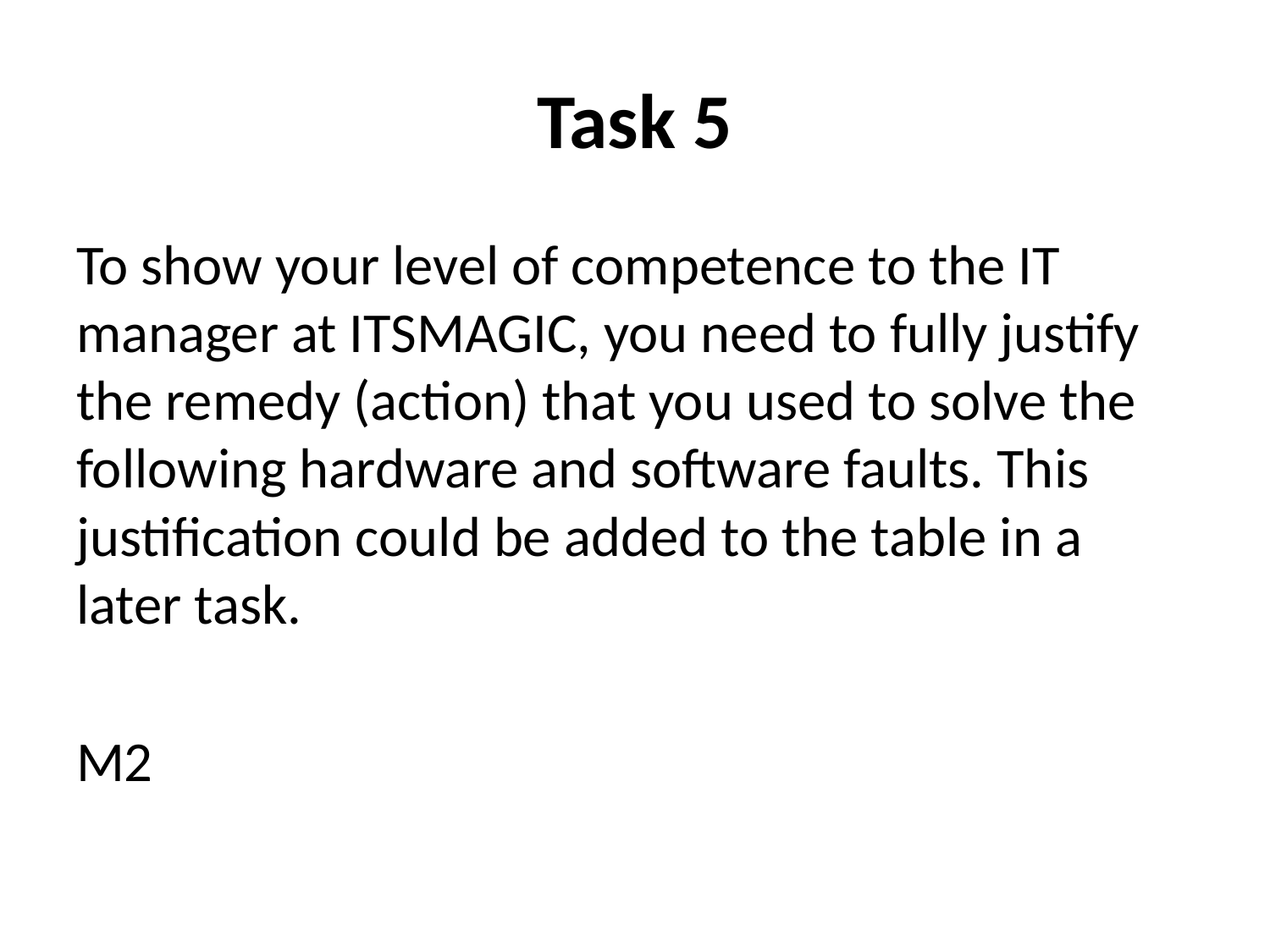

# Task 5
To show your level of competence to the IT manager at ITSMAGIC, you need to fully justify the remedy (action) that you used to solve the following hardware and software faults. This justification could be added to the table in a later task.

M2